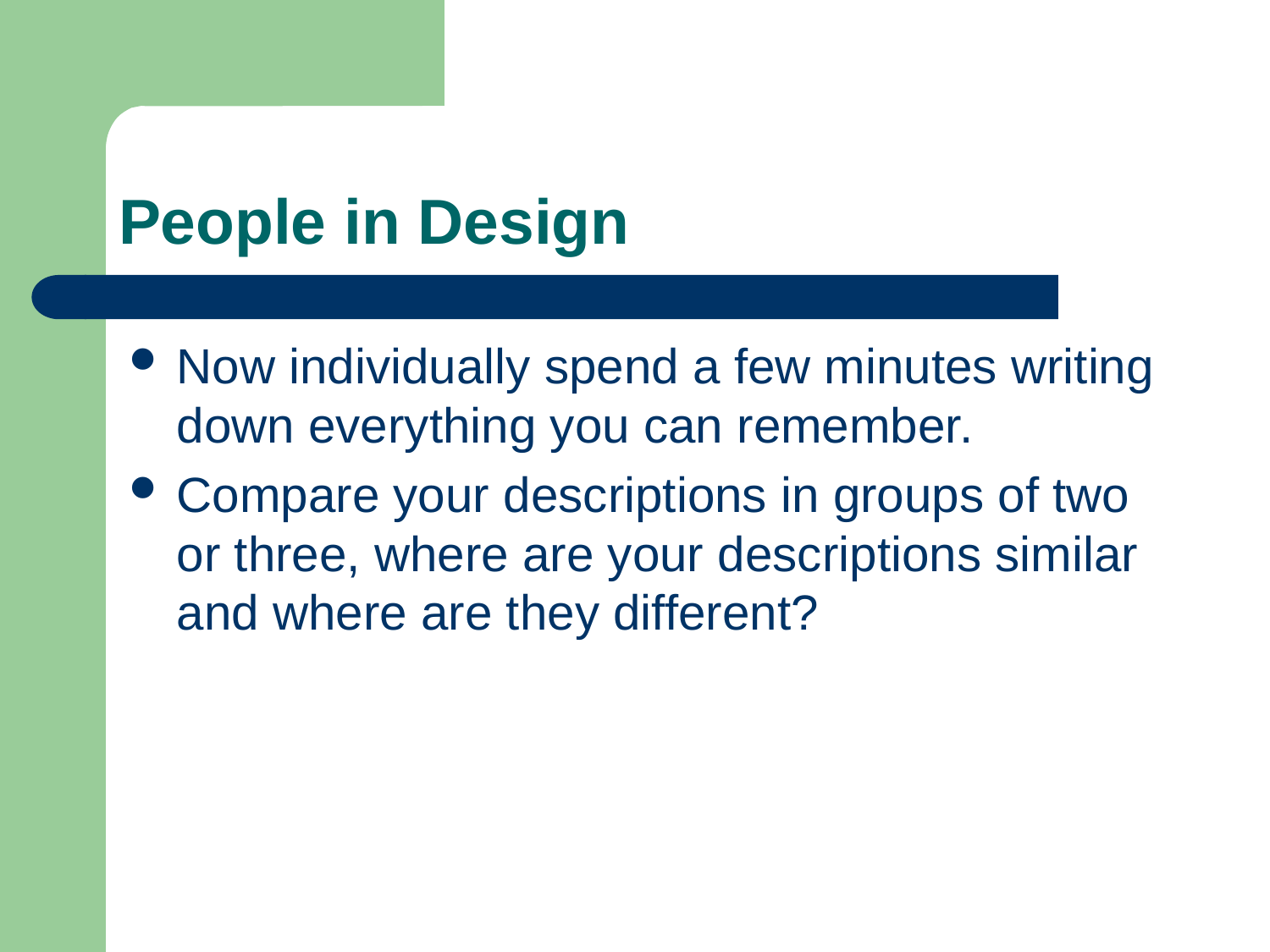

# People in Design
Now individually spend a few minutes writing down everything you can remember.
Compare your descriptions in groups of two or three, where are your descriptions similar and where are they different?